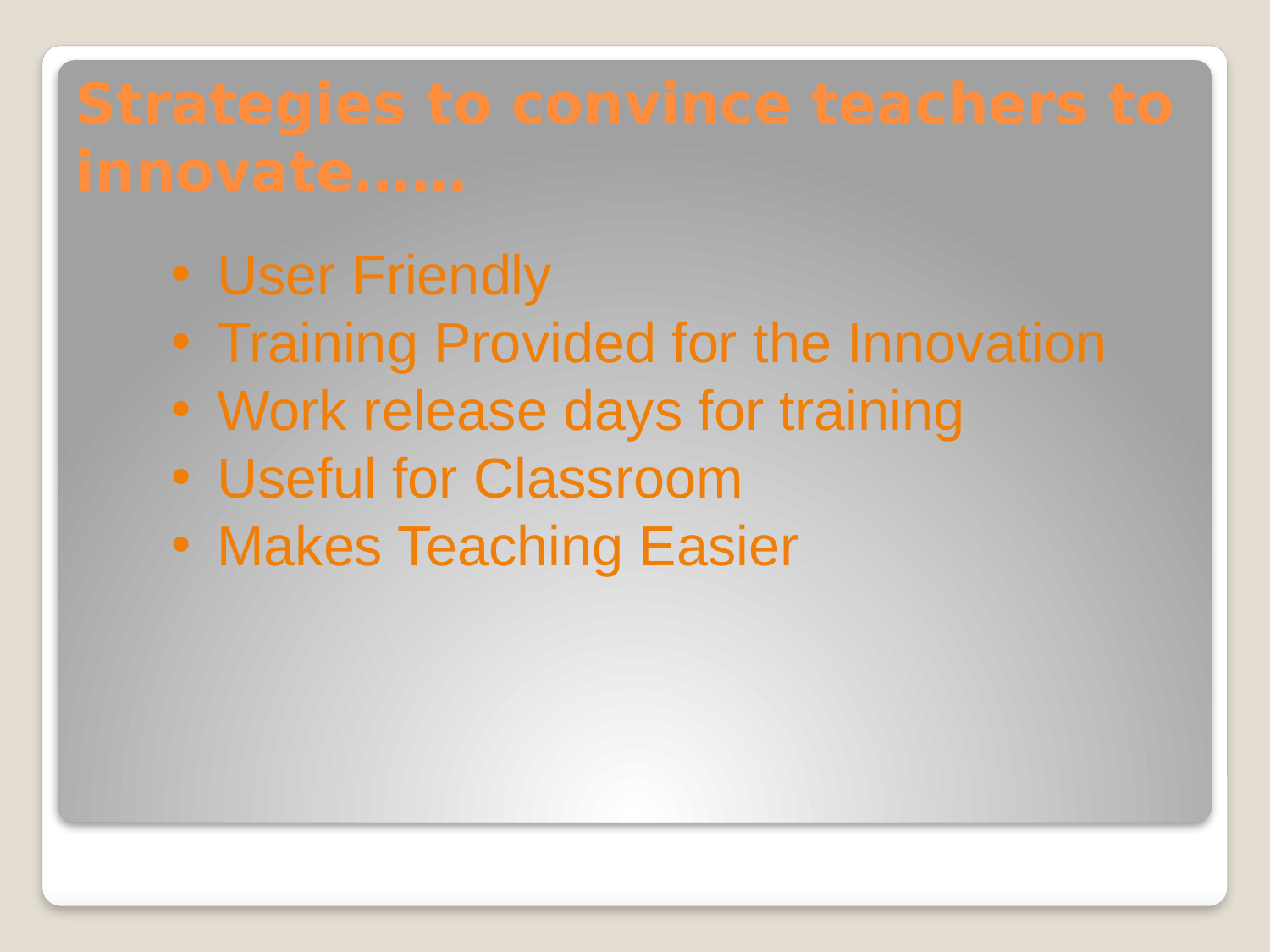

# Strategies to convince teachers to innovate……
 User Friendly
 Training Provided for the Innovation
 Work release days for training
 Useful for Classroom
 Makes Teaching Easier